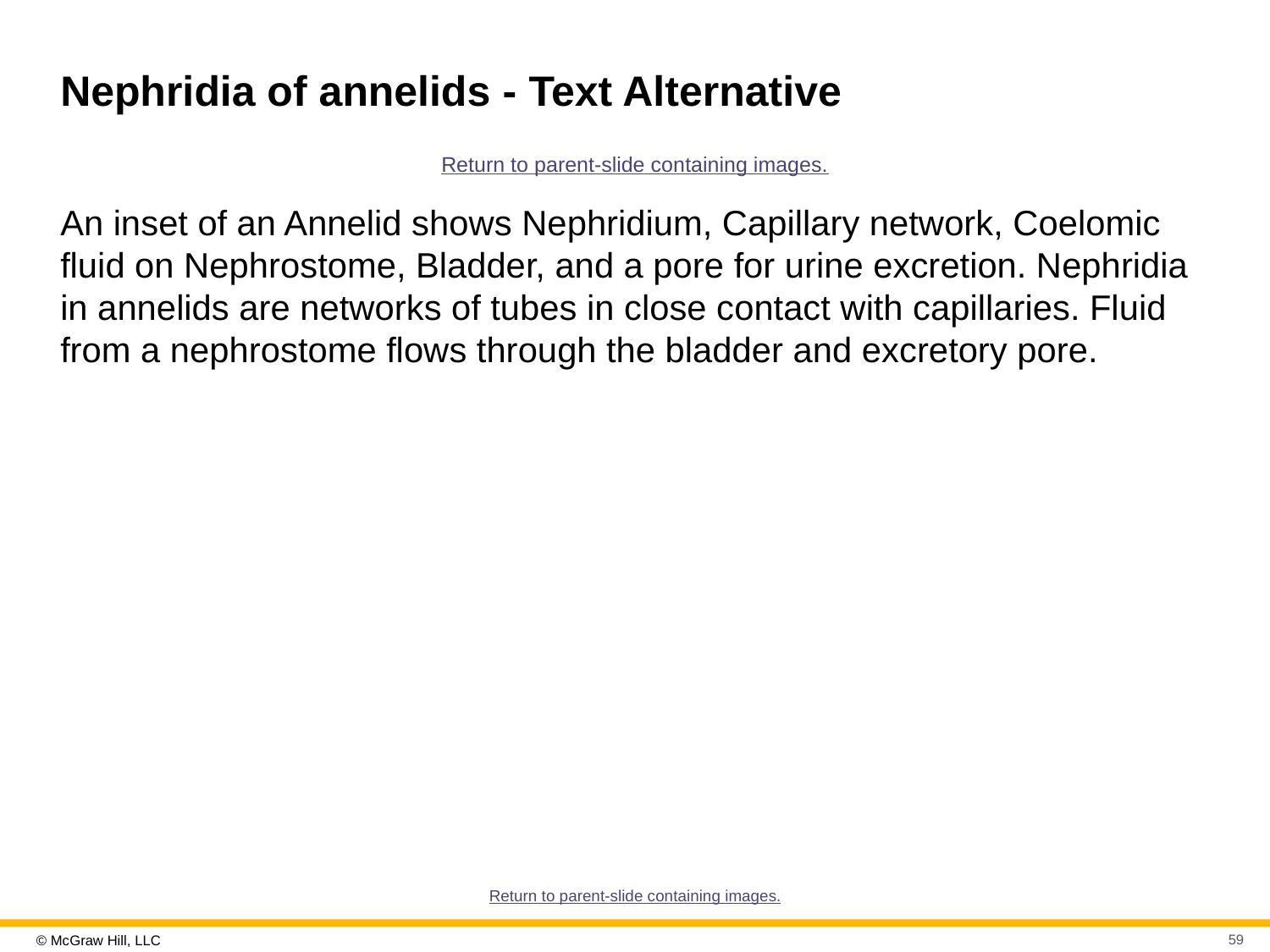

# Nephridia of annelids - Text Alternative
Return to parent-slide containing images.
An inset of an Annelid shows Nephridium, Capillary network, Coelomic fluid on Nephrostome, Bladder, and a pore for urine excretion. Nephridia in annelids are networks of tubes in close contact with capillaries. Fluid from a nephrostome flows through the bladder and excretory pore.
Return to parent-slide containing images.
59